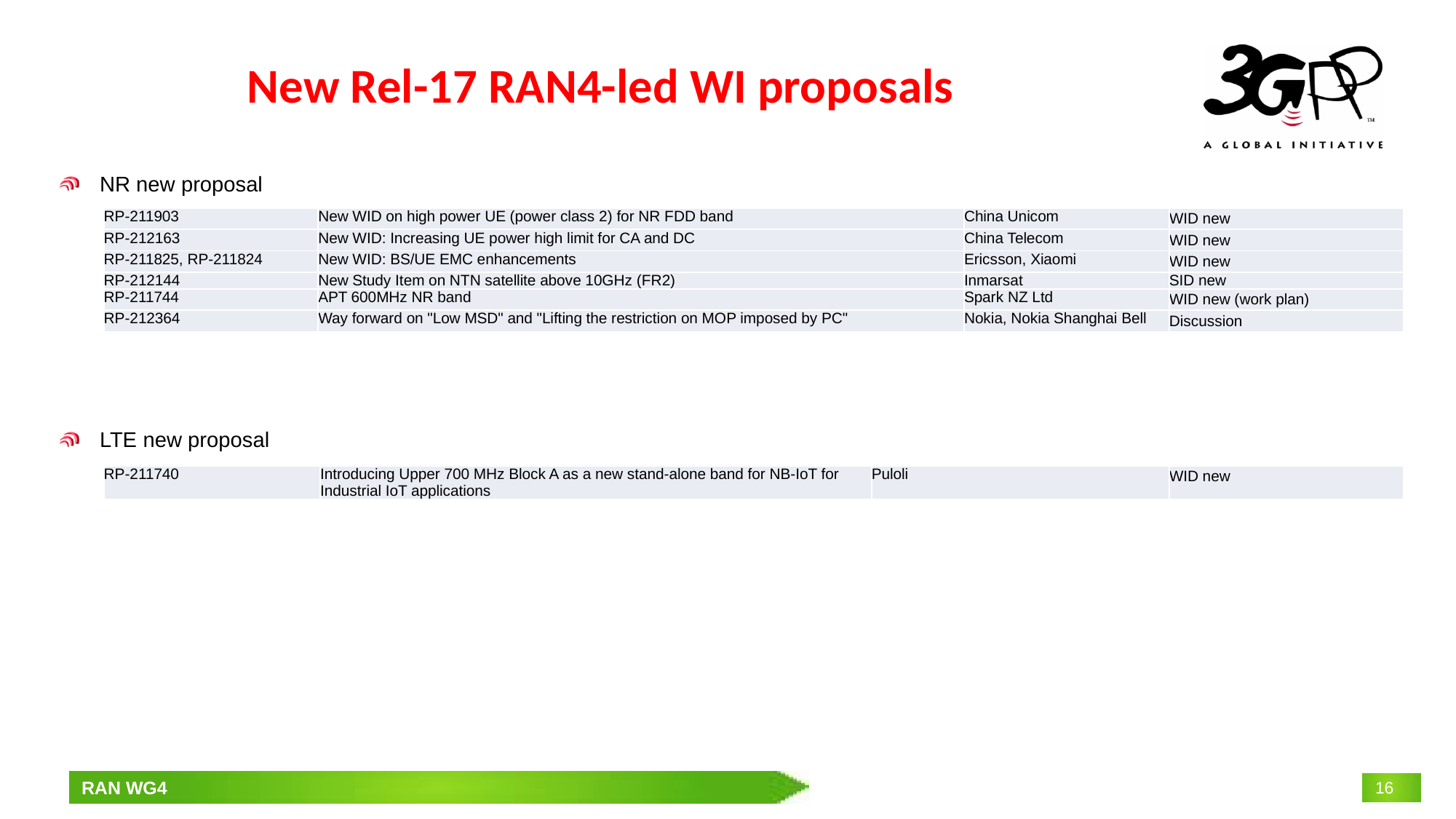

# New Rel-17 RAN4-led WI proposals
NR new proposal

LTE new proposal

| RP-211903 | New WID on high power UE (power class 2) for NR FDD band | China Unicom | WID new |
| --- | --- | --- | --- |
| RP-212163 | New WID: Increasing UE power high limit for CA and DC | China Telecom | WID new |
| RP-211825, RP-211824 | New WID: BS/UE EMC enhancements | Ericsson, Xiaomi | WID new |
| RP-212144 | New Study Item on NTN satellite above 10GHz (FR2) | Inmarsat | SID new |
| RP-211744 | APT 600MHz NR band | Spark NZ Ltd | WID new (work plan) |
| RP-212364 | Way forward on "Low MSD" and "Lifting the restriction on MOP imposed by PC" | Nokia, Nokia Shanghai Bell | Discussion |
| RP-211740 | Introducing Upper 700 MHz Block A as a new stand-alone band for NB-IoT for Industrial IoT applications | Puloli | WID new |
| --- | --- | --- | --- |